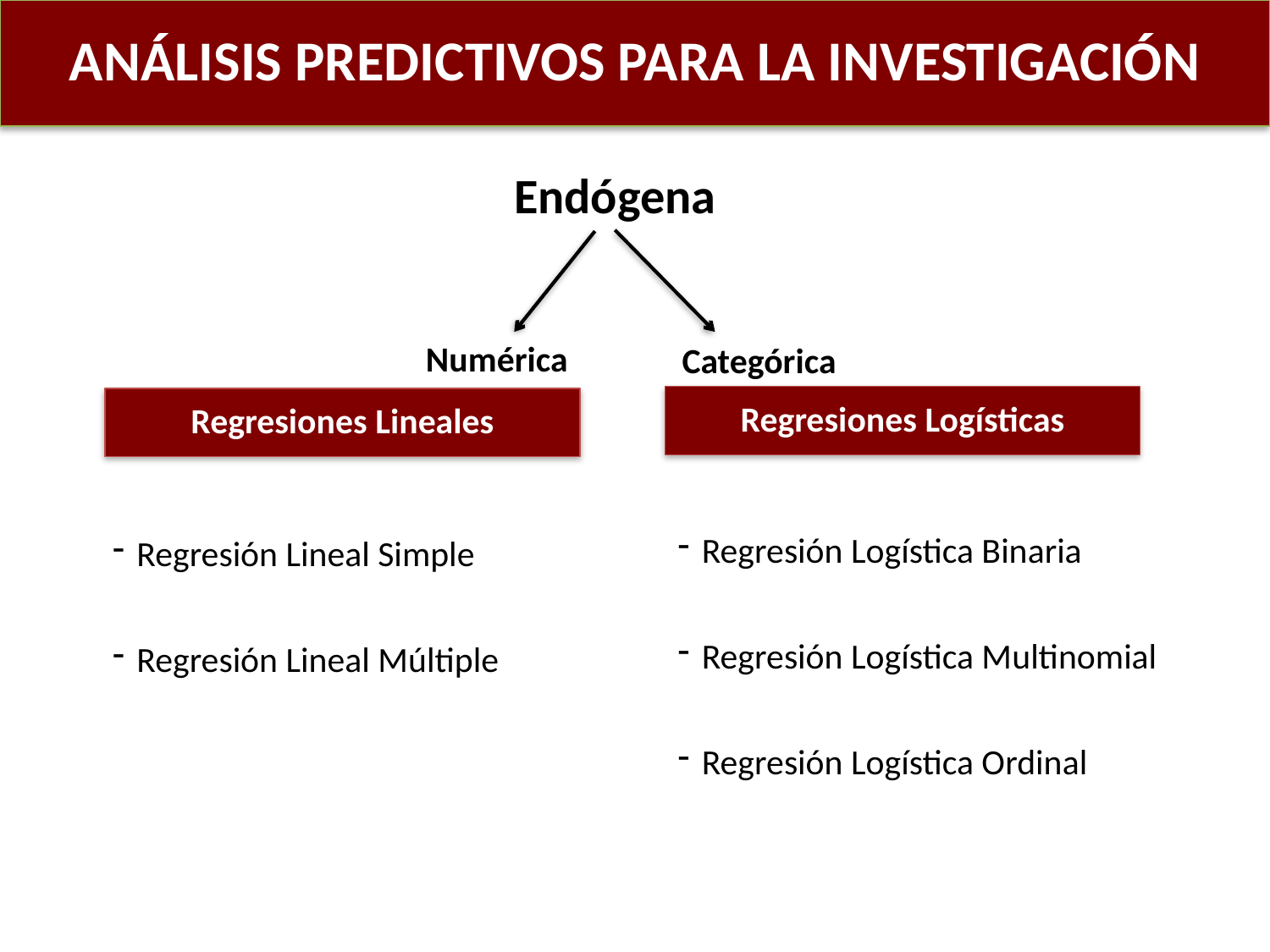

ANÁLISIS PREDICTIVOS PARA LA INVESTIGACIÓN
Endógena
Numérica
Categórica
Regresiones Logísticas
Regresiones Lineales
Regresión Logística Binaria
Regresión Logística Multinomial
Regresión Logística Ordinal

Regresión Lineal Simple
Regresión Lineal Múltiple